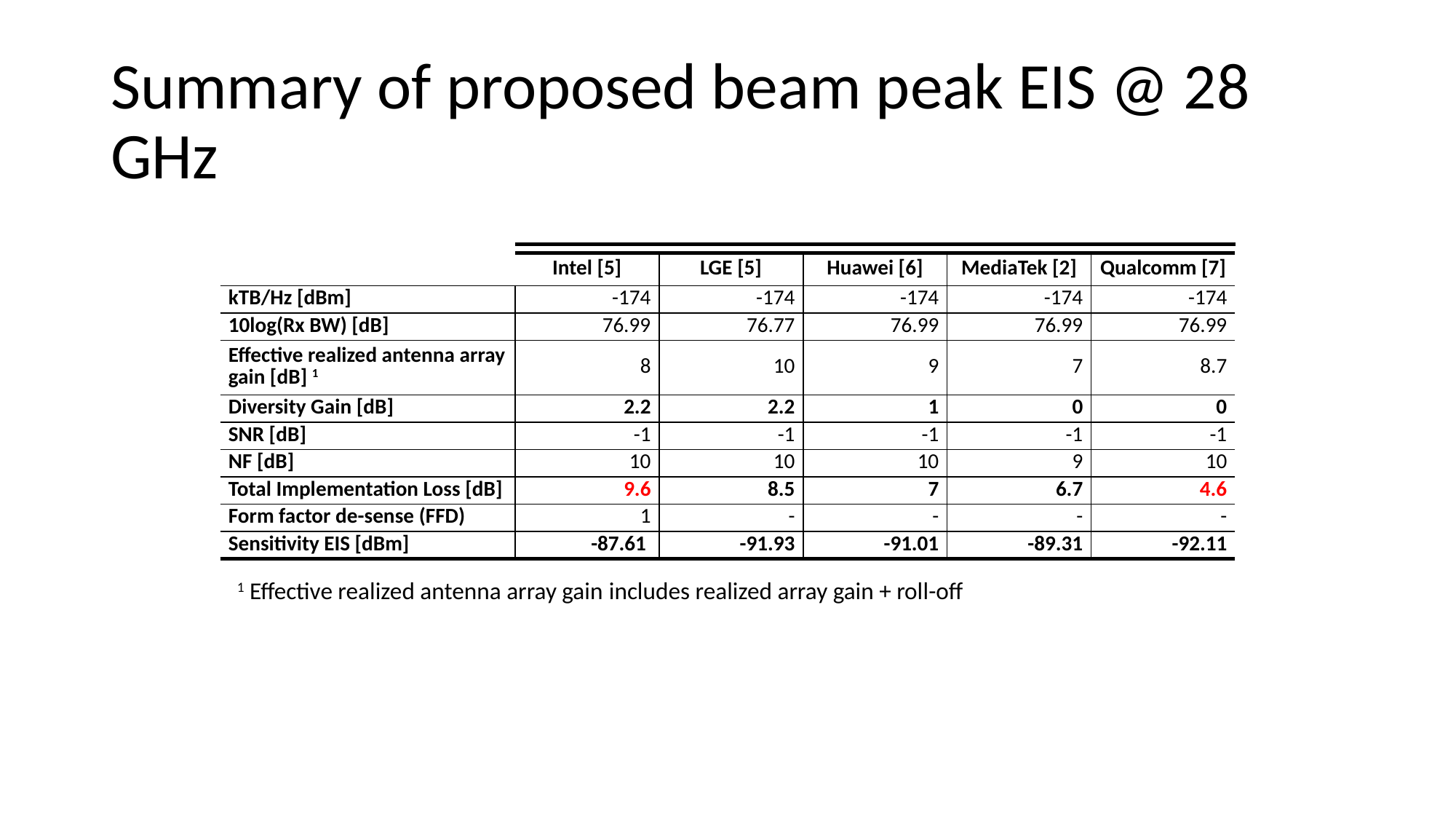

# Summary of proposed beam peak EIS @ 28 GHz
|  | Intel [5] | LGE [5] | Huawei [6] | MediaTek [2] | Qualcomm [7] |
| --- | --- | --- | --- | --- | --- |
| kTB/Hz [dBm] | -174 | -174 | -174 | -174 | -174 |
| 10log(Rx BW) [dB] | 76.99 | 76.77 | 76.99 | 76.99 | 76.99 |
| Effective realized antenna array gain [dB] 1 | 8 | 10 | 9 | 7 | 8.7 |
| Diversity Gain [dB] | 2.2 | 2.2 | 1 | 0 | 0 |
| SNR [dB] | -1 | -1 | -1 | -1 | -1 |
| NF [dB] | 10 | 10 | 10 | 9 | 10 |
| Total Implementation Loss [dB] | 9.6 | 8.5 | 7 | 6.7 | 4.6 |
| Form factor de-sense (FFD) | 1 | - | - | - | - |
| Sensitivity EIS [dBm] | -87.61 | -91.93 | -91.01 | -89.31 | -92.11 |
1 Effective realized antenna array gain includes realized array gain + roll-off